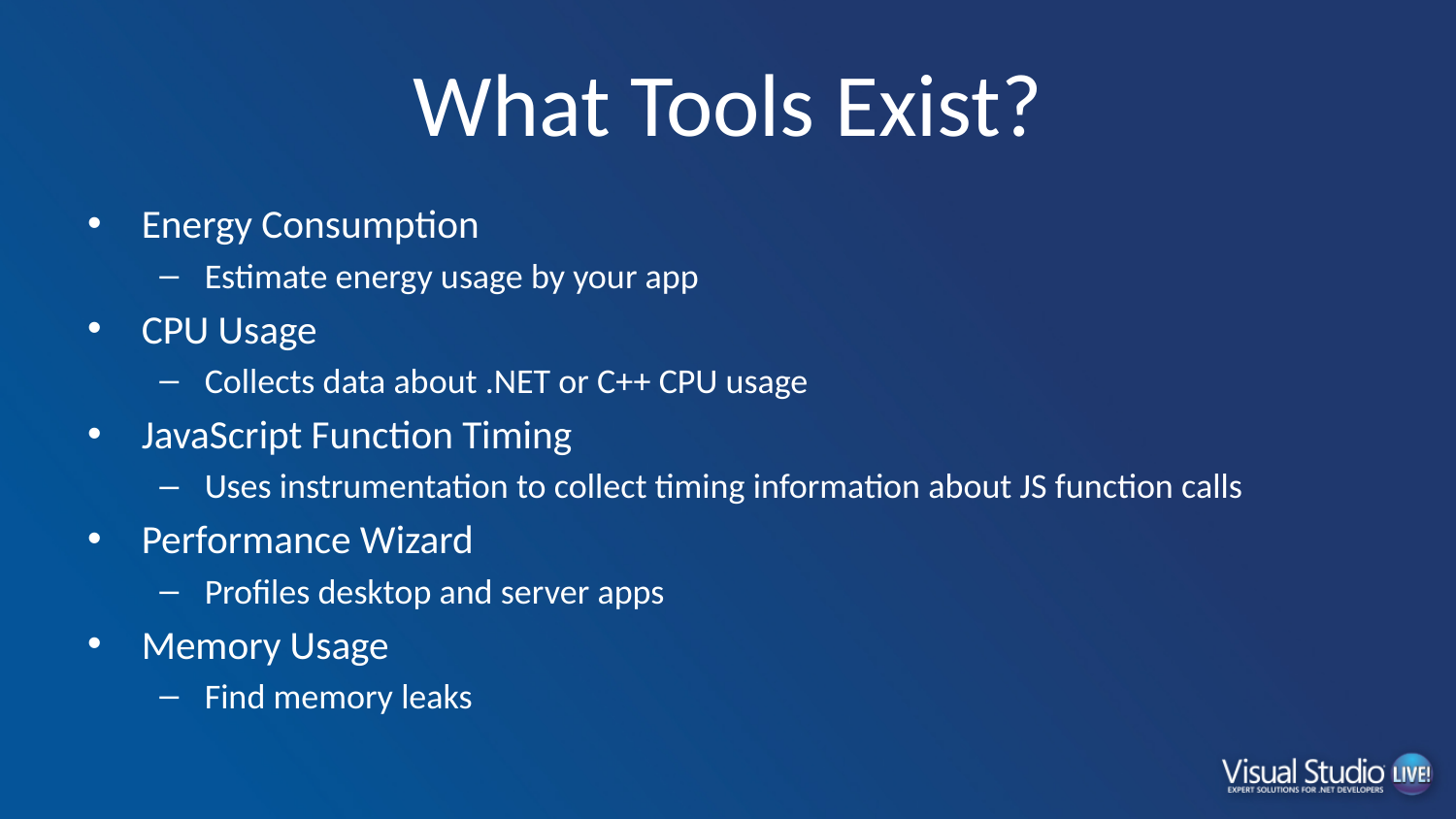

# What Tools Exist?
Energy Consumption
Estimate energy usage by your app
CPU Usage
Collects data about .NET or C++ CPU usage
JavaScript Function Timing
Uses instrumentation to collect timing information about JS function calls
Performance Wizard
Profiles desktop and server apps
Memory Usage
Find memory leaks